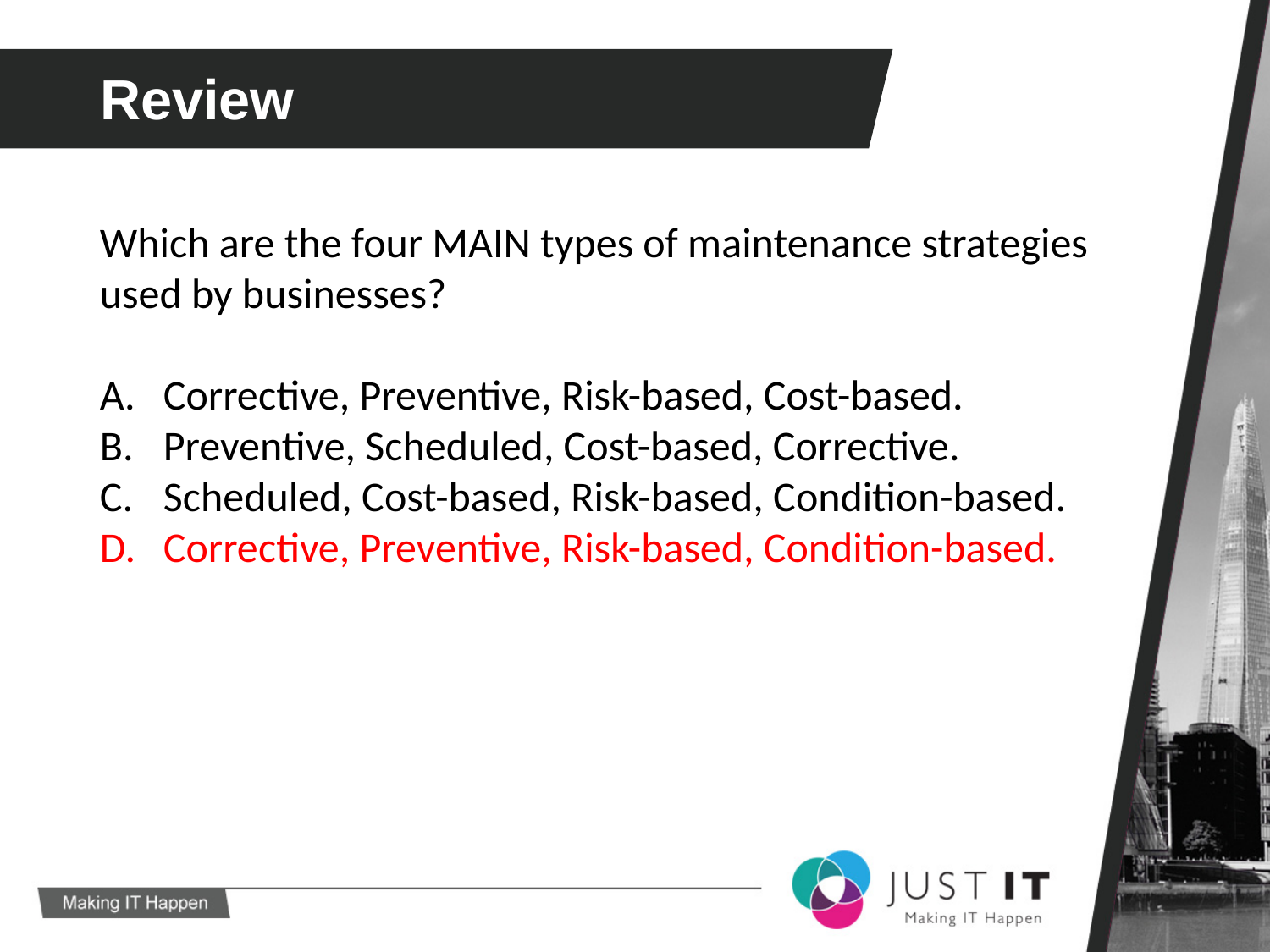

Review
Which are the four MAIN types of maintenance strategies used by businesses?

Corrective, Preventive, Risk-based, Cost-based.
Preventive, Scheduled, Cost-based, Corrective.
Scheduled, Cost-based, Risk-based, Condition-based.
Corrective, Preventive, Risk-based, Condition-based.